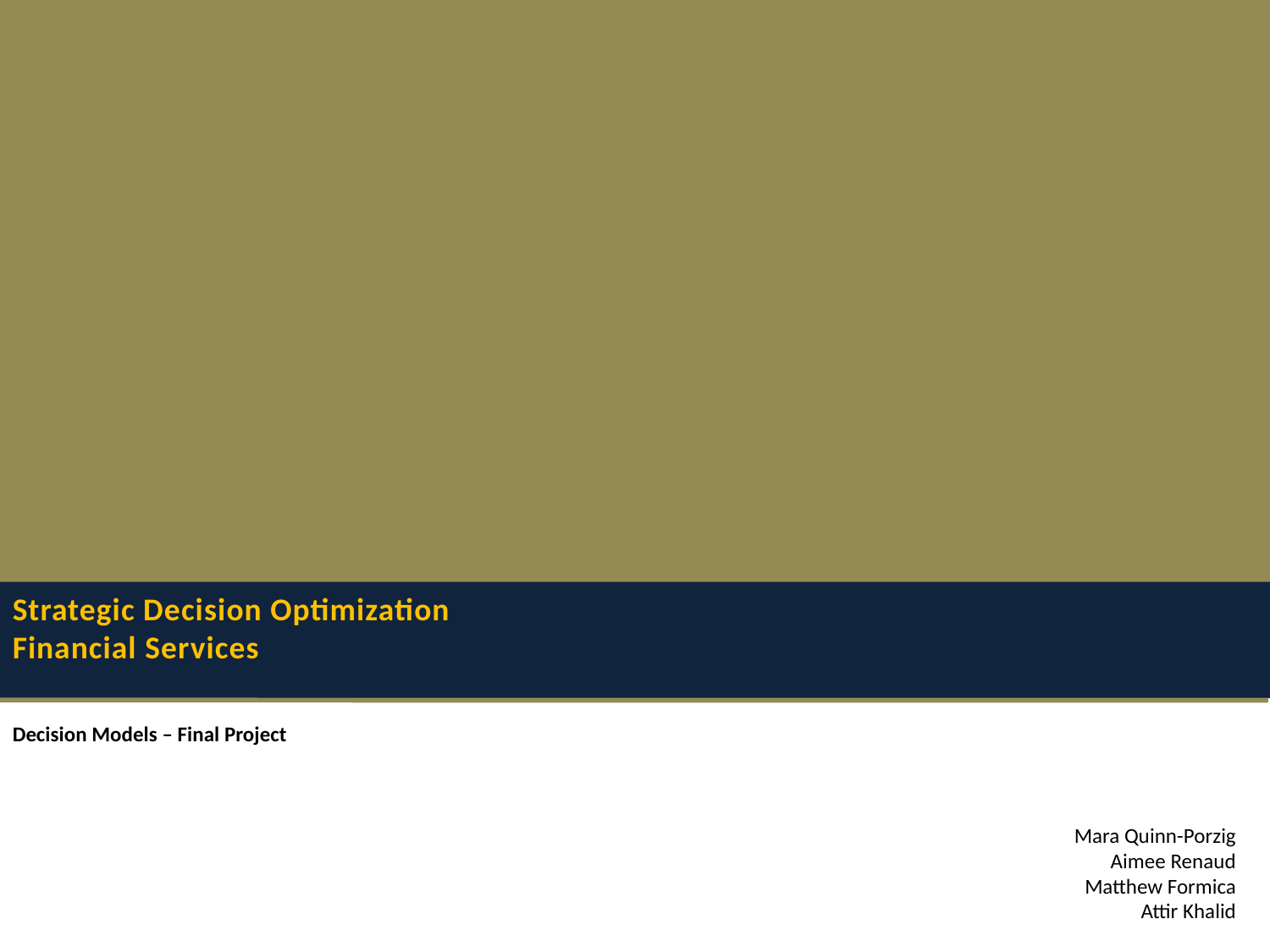

Strategic Decision Optimization
Financial Services
Decision Models – Final Project
Mara Quinn-Porzig
Aimee Renaud
Matthew Formica
Attir Khalid